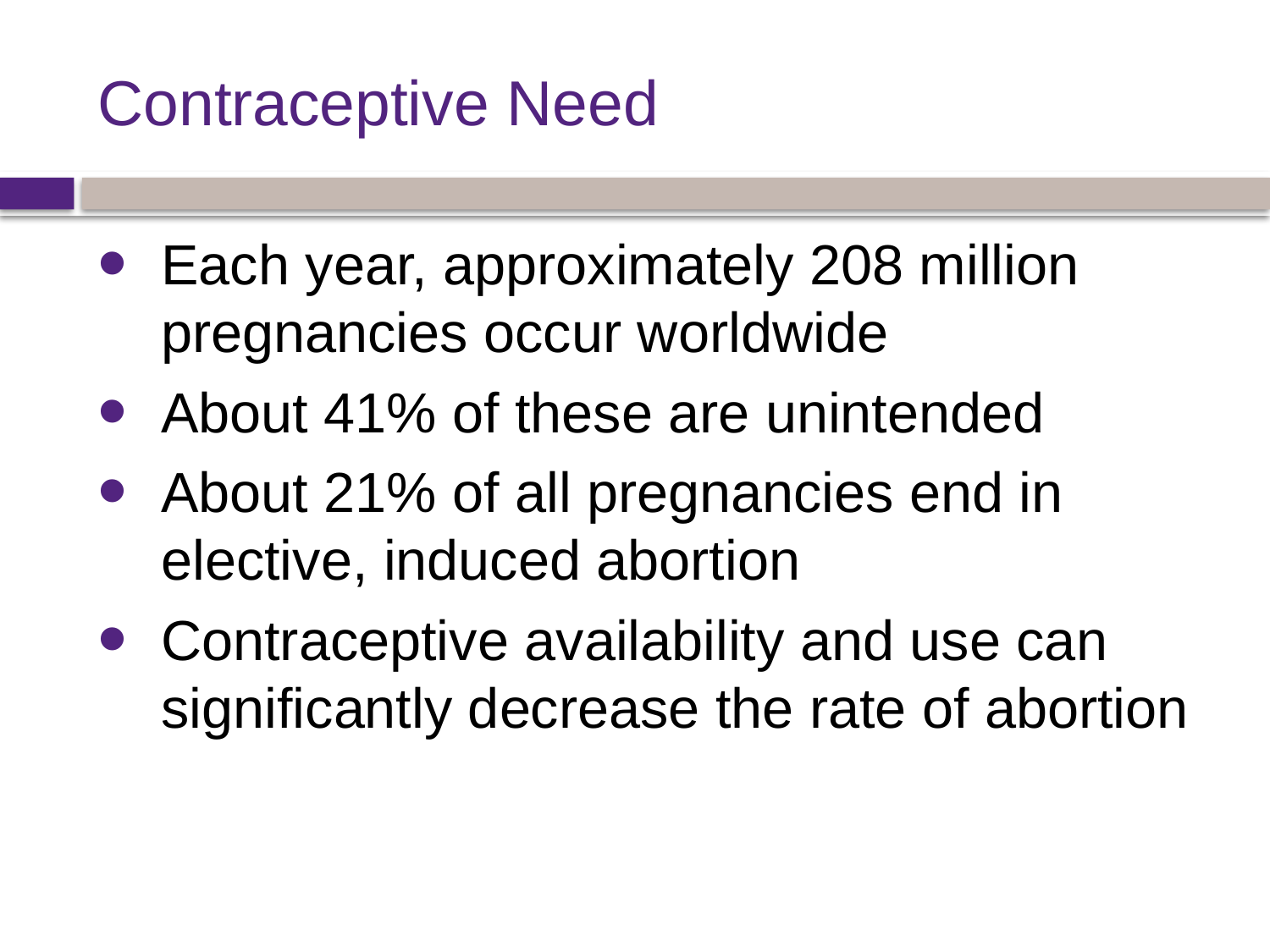

# Contraceptive Need
Each year, approximately 208 million pregnancies occur worldwide
About 41% of these are unintended
About 21% of all pregnancies end in elective, induced abortion
Contraceptive availability and use can significantly decrease the rate of abortion